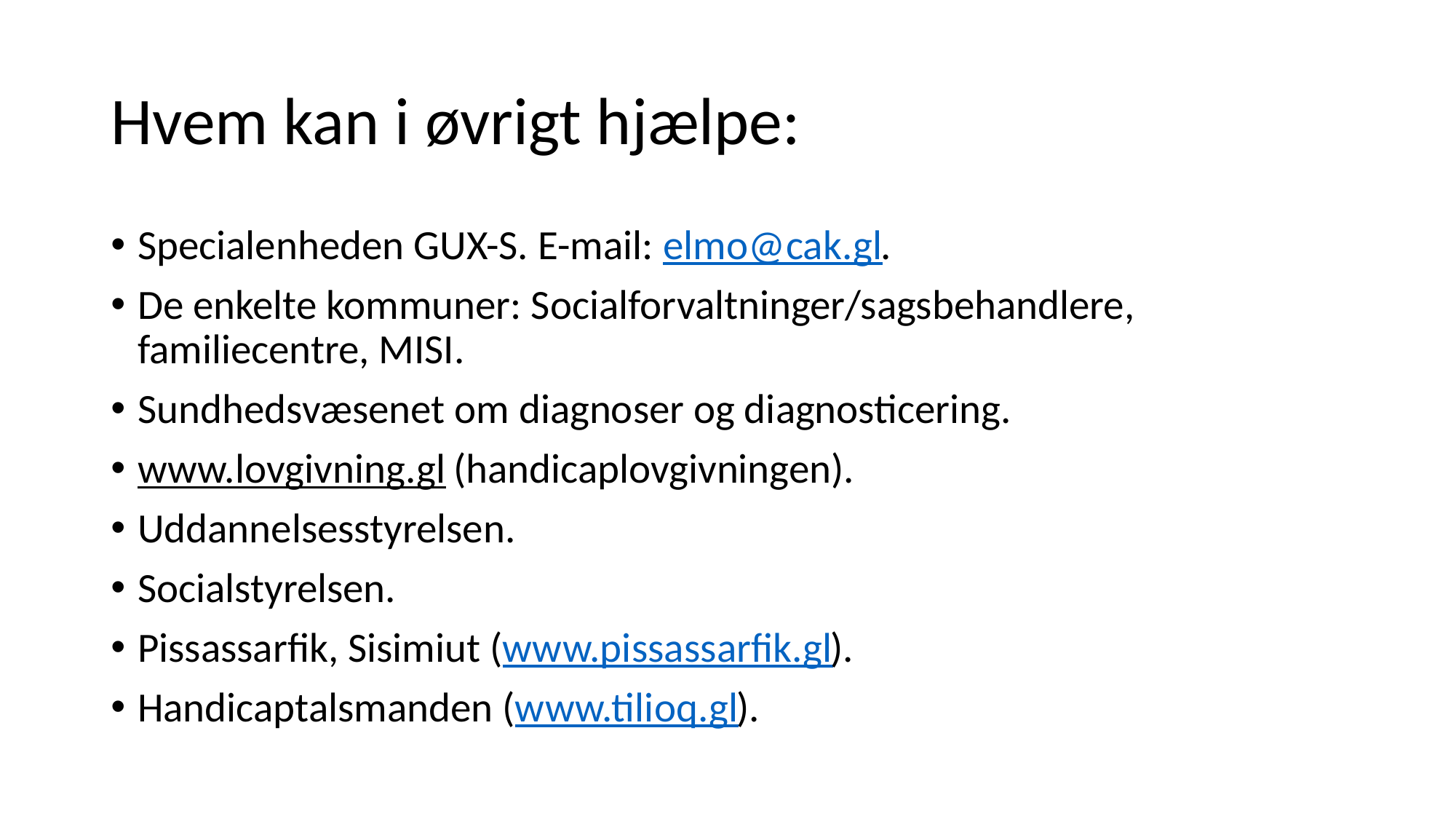

# Hvem kan i øvrigt hjælpe:
Specialenheden GUX-S. E-mail: elmo@cak.gl.
De enkelte kommuner: Socialforvaltninger/sagsbehandlere, familiecentre, MISI.
Sundhedsvæsenet om diagnoser og diagnosticering.
www.lovgivning.gl (handicaplovgivningen).
Uddannelsesstyrelsen.
Socialstyrelsen.
Pissassarfik, Sisimiut (www.pissassarfik.gl).
Handicaptalsmanden (www.tilioq.gl).